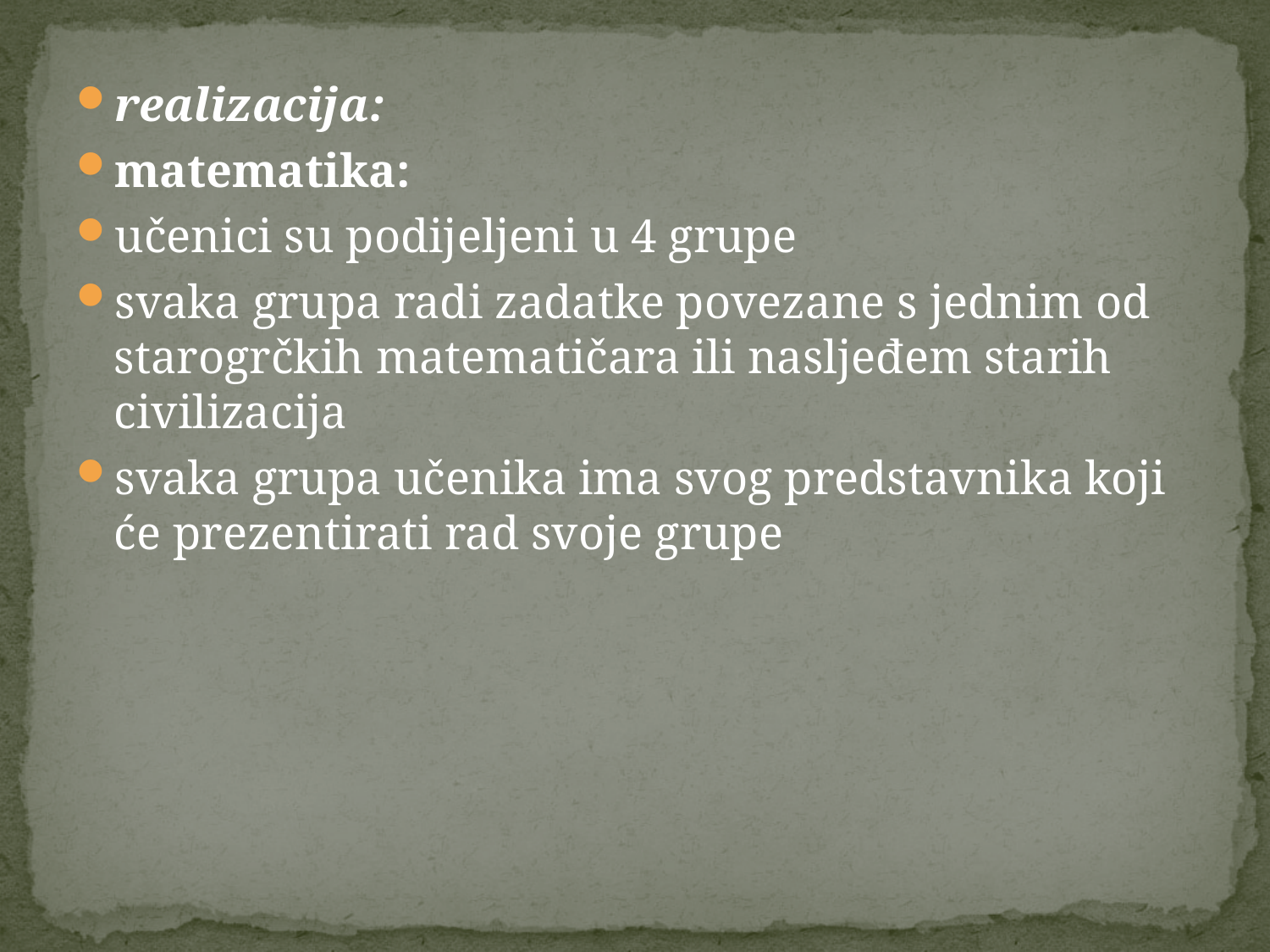

realizacija:
matematika:
učenici su podijeljeni u 4 grupe
svaka grupa radi zadatke povezane s jednim od starogrčkih matematičara ili nasljeđem starih civilizacija
svaka grupa učenika ima svog predstavnika koji će prezentirati rad svoje grupe